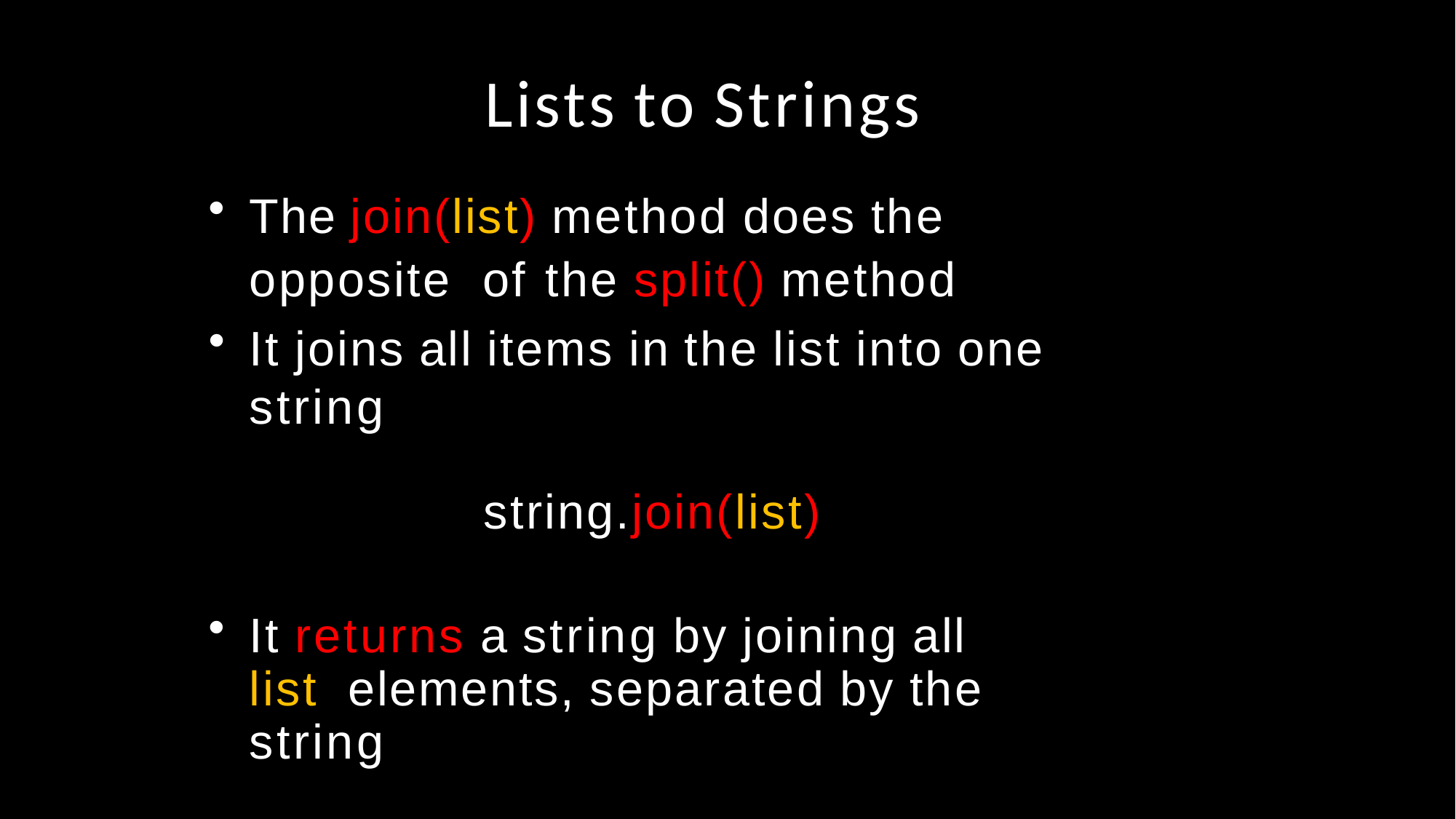

# Lists to Strings
The join(list) method does the opposite  of the split() method
It joins all items in the list into one string
string.join(list)

It returns a string by joining all list  elements, separated by the string

Note: list must contain string items!